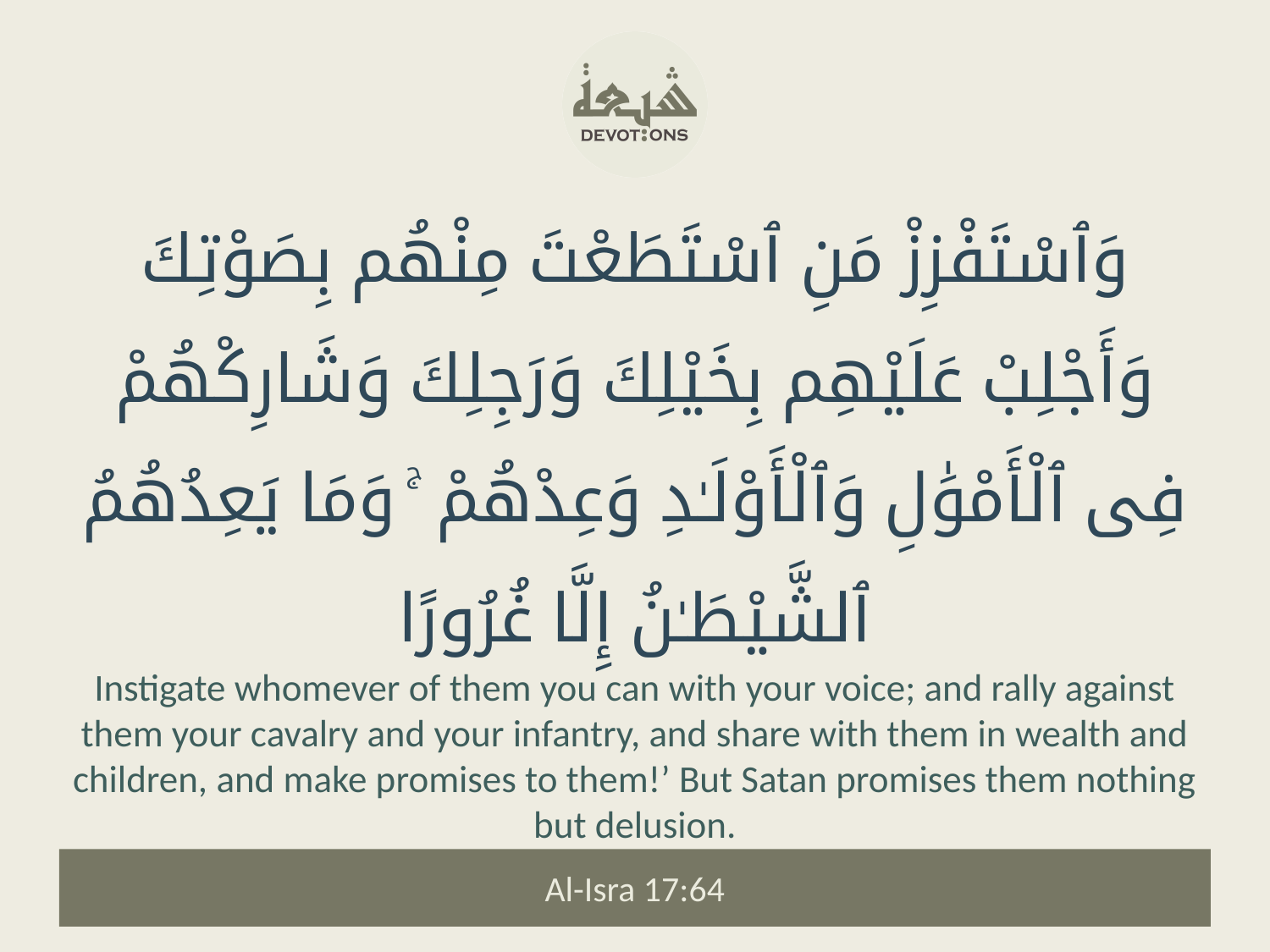

وَٱسْتَفْزِزْ مَنِ ٱسْتَطَعْتَ مِنْهُم بِصَوْتِكَ وَأَجْلِبْ عَلَيْهِم بِخَيْلِكَ وَرَجِلِكَ وَشَارِكْهُمْ فِى ٱلْأَمْوَٰلِ وَٱلْأَوْلَـٰدِ وَعِدْهُمْ ۚ وَمَا يَعِدُهُمُ ٱلشَّيْطَـٰنُ إِلَّا غُرُورًا
Instigate whomever of them you can with your voice; and rally against them your cavalry and your infantry, and share with them in wealth and children, and make promises to them!’ But Satan promises them nothing but delusion.
Al-Isra 17:64